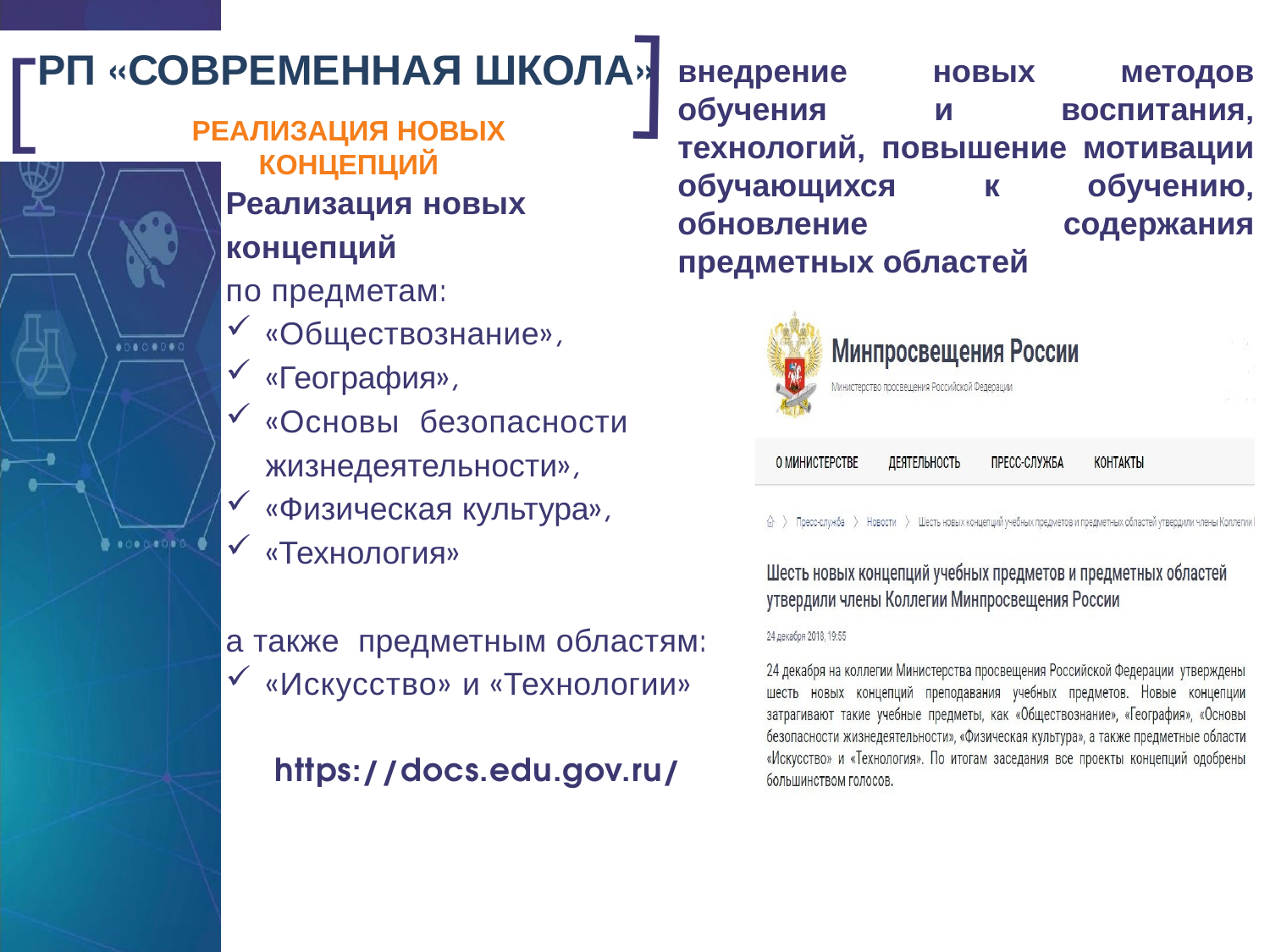

[

РП «СОВРЕМЕННАЯ ШКОЛА»
[
РЕАЛИЗАЦИЯ НОВЫХ КОНЦЕПЦИЙ
# внедрение новых методов обучения и воспитания, технологий, повышение мотивации обучающихся к обучению, обновление содержания предметных областей
Реализация новых концепций
по предметам:
«Обществознание»,
«География»,
«Основы  безопасности  жизнедеятельности»,
«Физическая культура»,
«Технология»

а также  предметным областям:
«Искусство» и «Технологии»

     https://docs.edu.gov.ru/